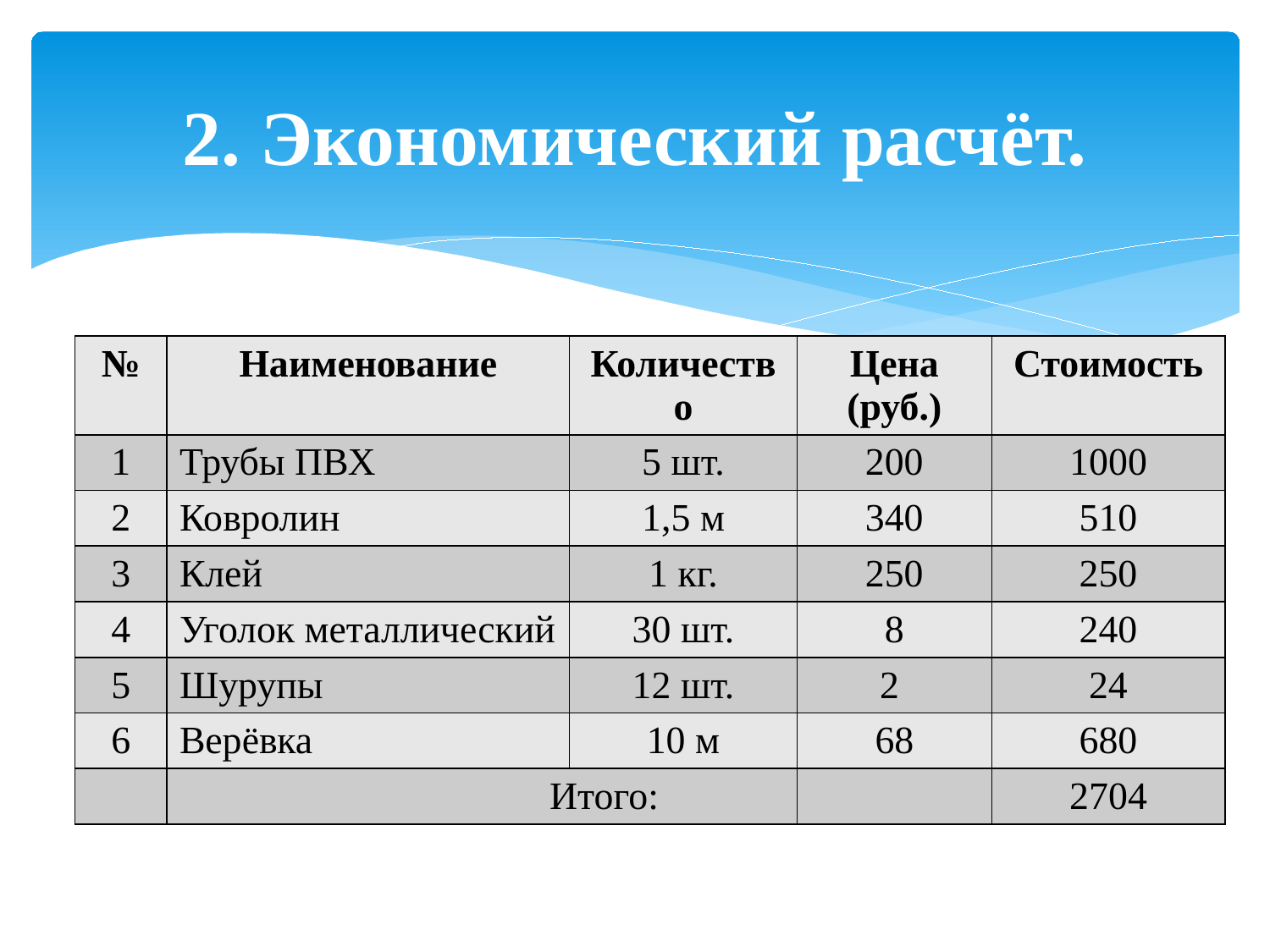

# 2. Экономический расчёт.
| № | Наименование | Количество | Цена (руб.) | Стоимость |
| --- | --- | --- | --- | --- |
| 1 | Трубы ПВХ | 5 шт. | 200 | 1000 |
| 2 | Ковролин | 1,5 м | 340 | 510 |
| 3 | Клей | 1 кг. | 250 | 250 |
| 4 | Уголок металлический | 30 шт. | 8 | 240 |
| 5 | Шурупы | 12 шт. | 2 | 24 |
| 6 | Верёвка | 10 м | 68 | 680 |
|  | Итого: |  |  | 2704 |